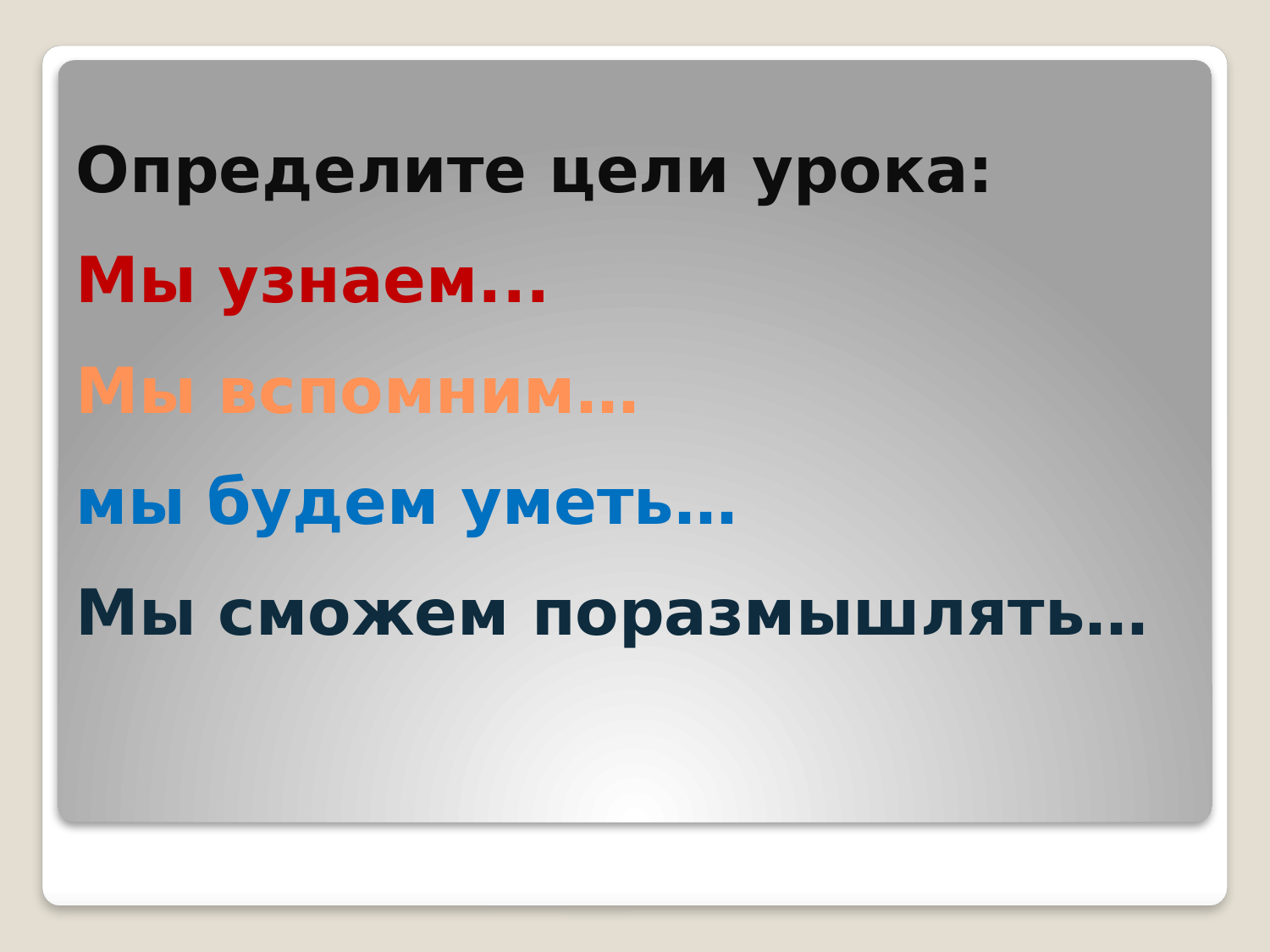

# Определите цели урока: Мы узнаем... Мы вспомним… мы будем уметь… Мы сможем поразмышлять…